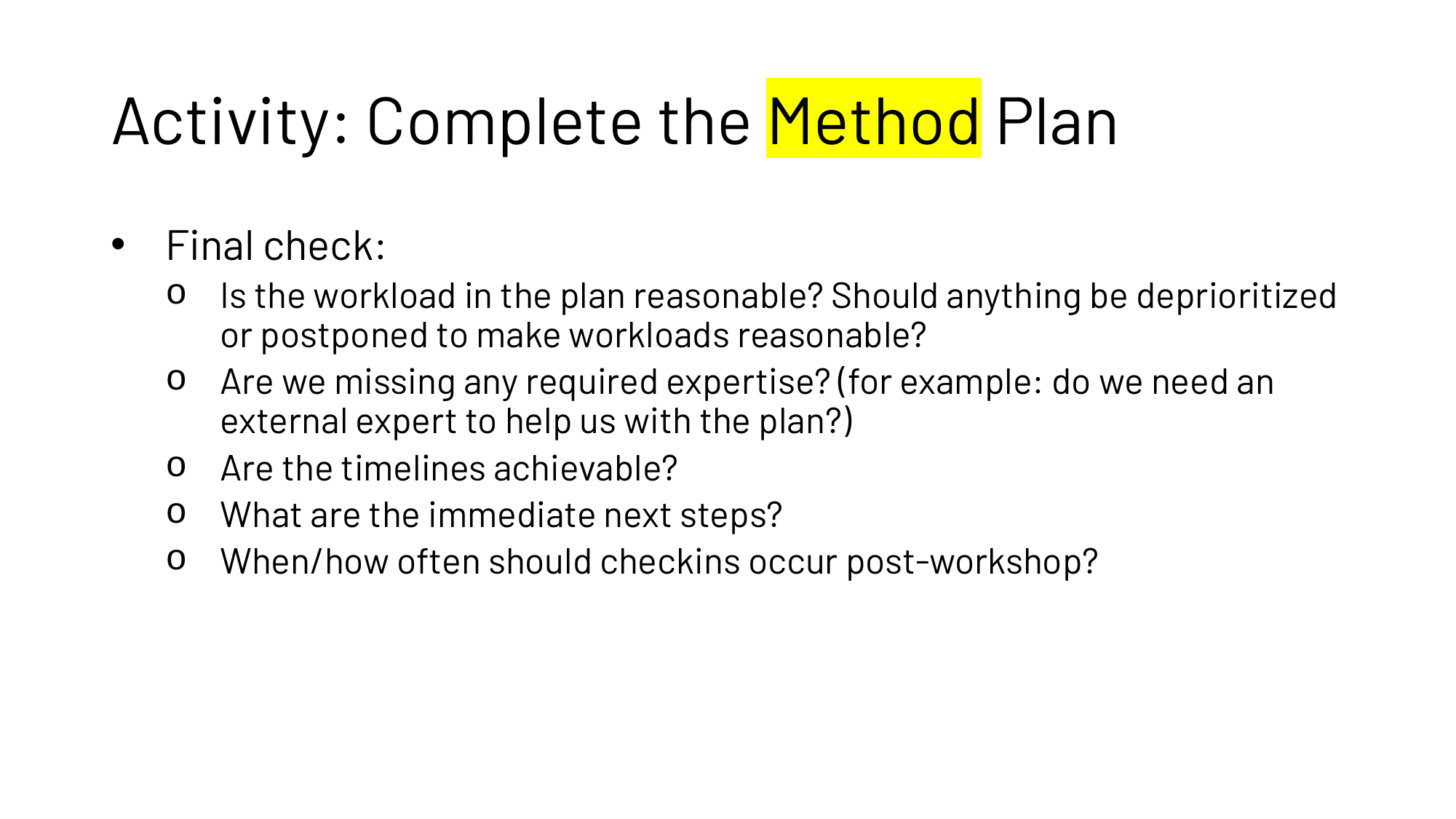

# Activity: Complete the Method Plan
Final check:
Is the workload in the plan reasonable? Should anything be deprioritized or postponed to make workloads reasonable?
Are we missing any required expertise? (for example: do we need an external expert to help us with the plan?)
Are the timelines achievable?
What are the immediate next steps?
When/how often should checkins occur post-workshop?